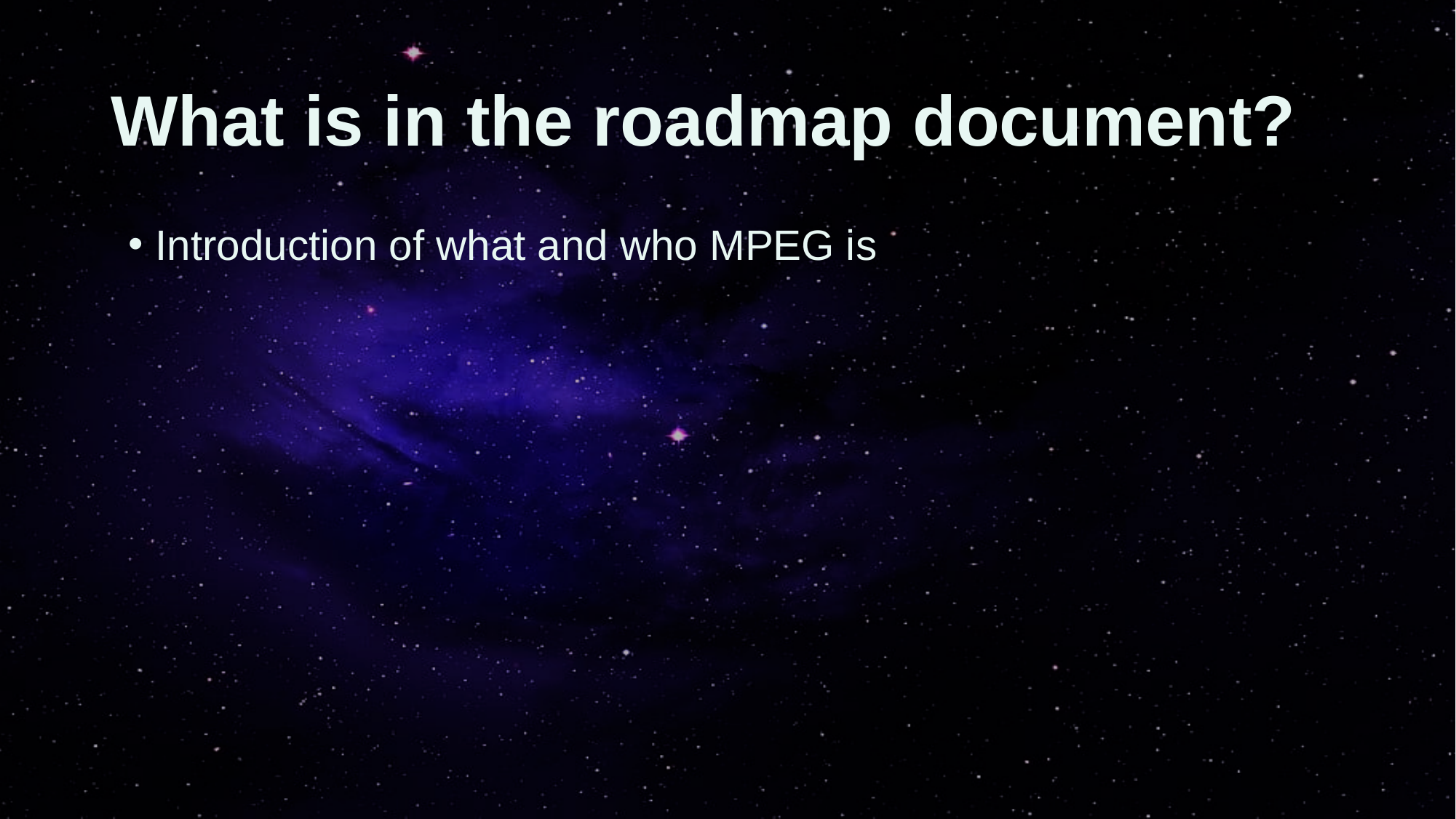

# What is in the roadmap document?
Introduction of what and who MPEG is